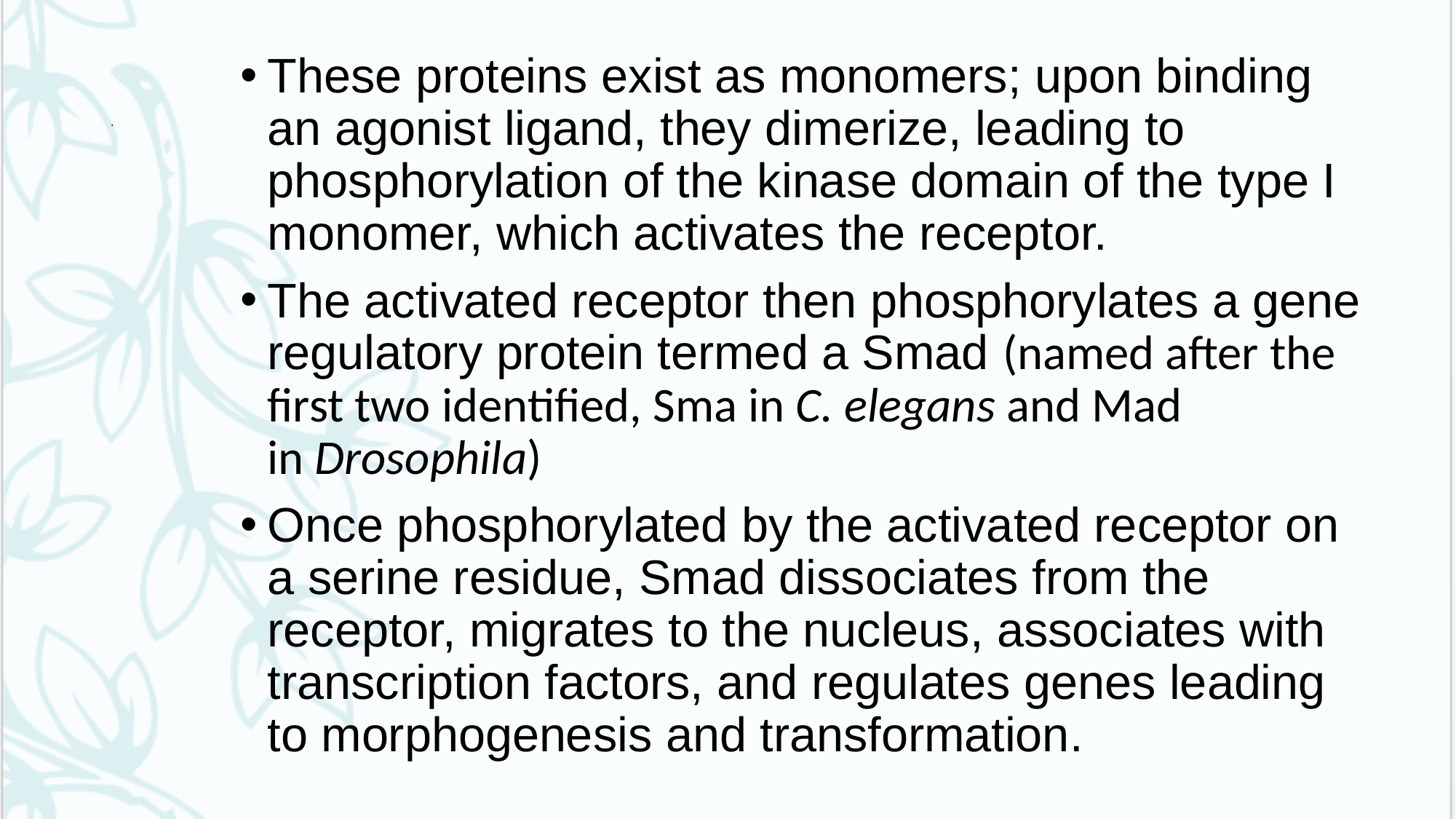

# .
These proteins exist as monomers; upon binding an agonist ligand, they dimerize, leading to phosphorylation of the kinase domain of the type I monomer, which activates the receptor.
The activated receptor then phosphorylates a gene regulatory protein termed a Smad (named after the first two identified, Sma in C. elegans and Mad in Drosophila)
Once phosphorylated by the activated receptor on a serine residue, Smad dissociates from the receptor, migrates to the nucleus, associates with transcription factors, and regulates genes leading to morphogenesis and transformation.